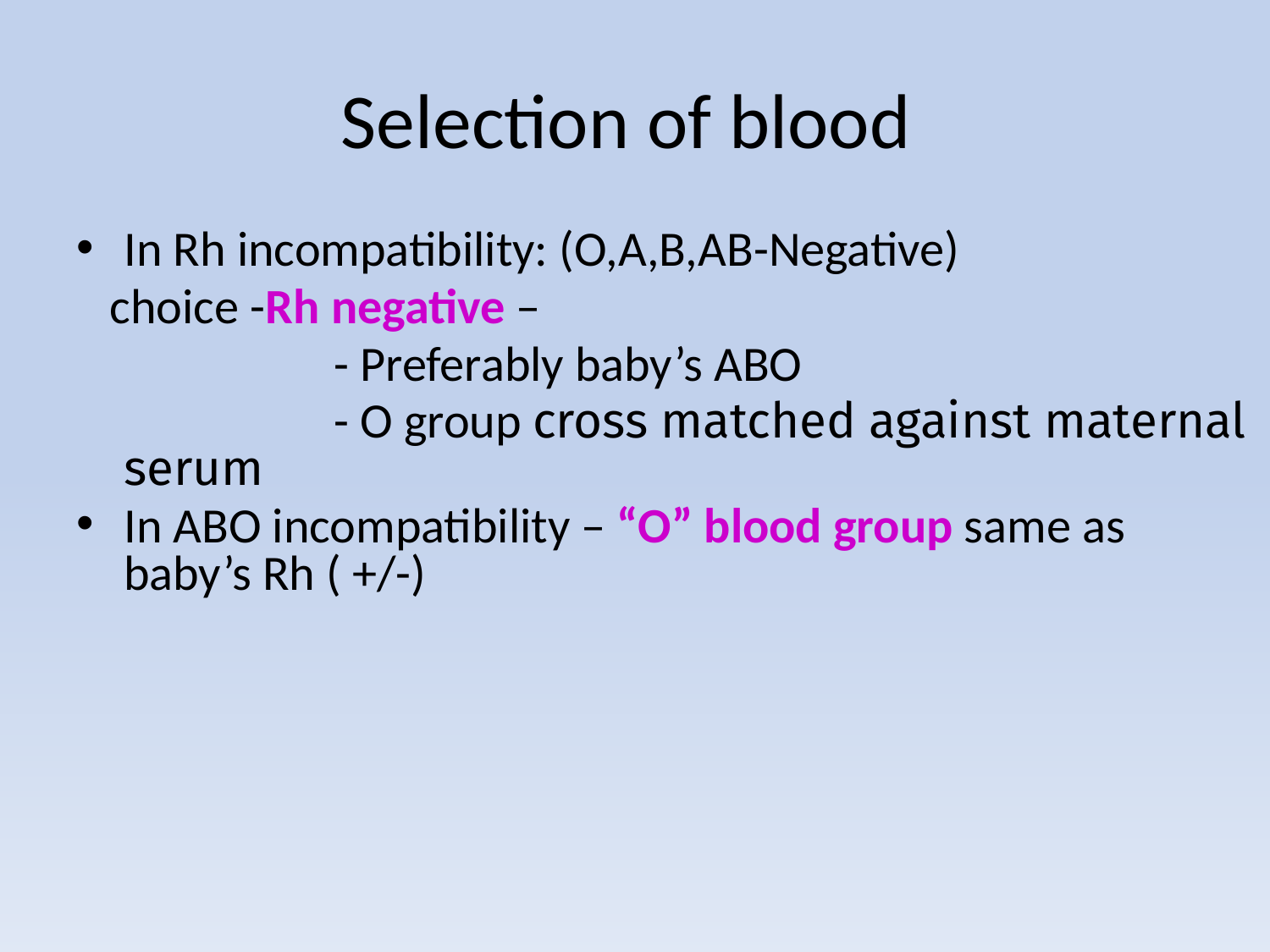

# Selection of blood
In Rh incompatibility: (O,A,B,AB-Negative)
   choice -Rh negative –
                       - Preferably baby’s ABO
                       - O group cross matched against maternal serum
In ABO incompatibility – “O” blood group same as baby’s Rh ( +/-)